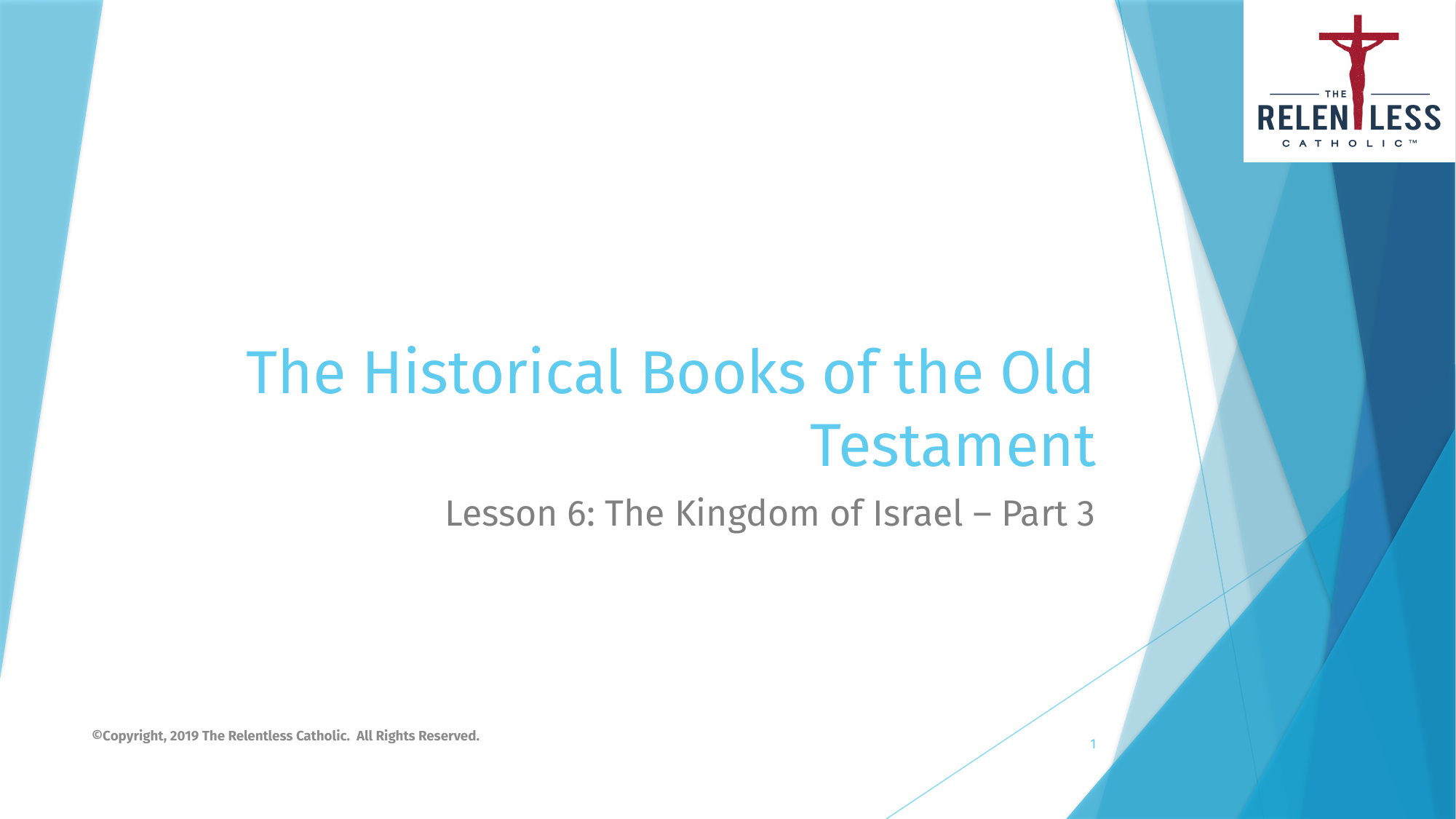

# The Historical Books of the Old Testament
Lesson 6: The Kingdom of Israel – Part 3
©Copyright, 2019 The Relentless Catholic.  All Rights Reserved.

1